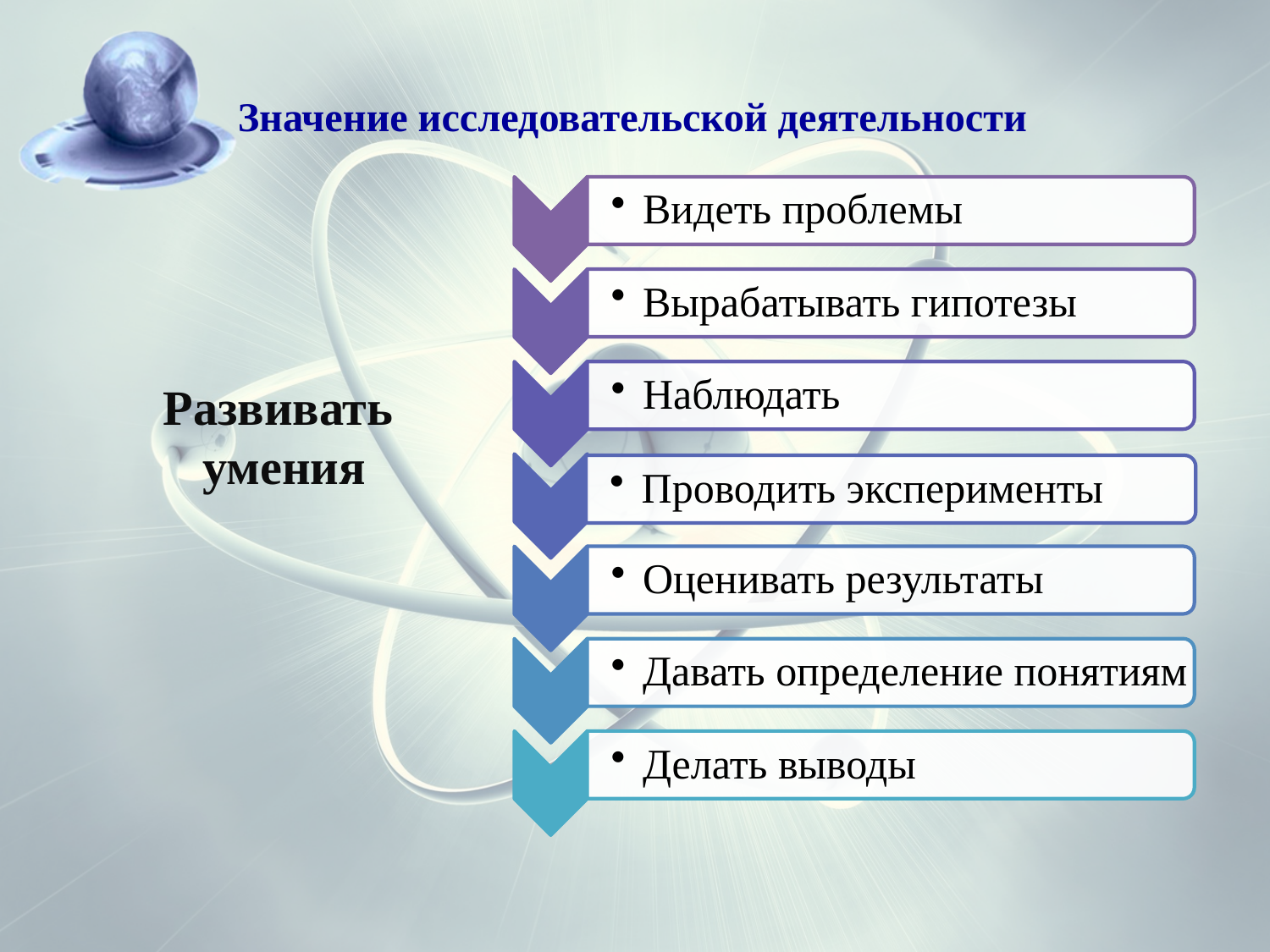

# Значение исследовательской деятельности

Видеть проблемы

Вырабатывать гипотезы

Наблюдать

Проводить эксперименты

Оценивать результаты

Давать определение понятиям

Делать выводы

Развивать
умения